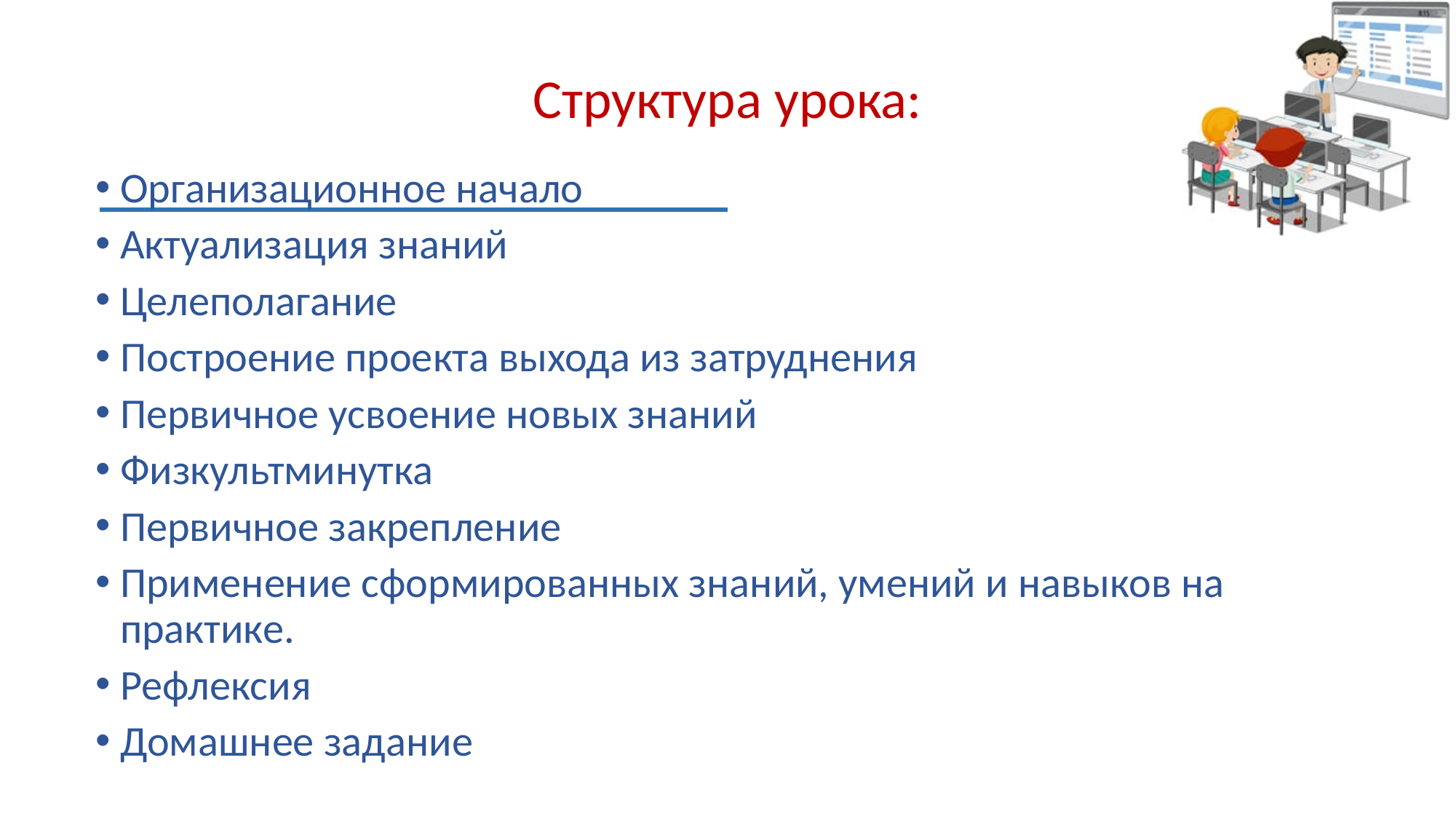

# Структура урока:
Организационное начало
Актуализация знаний
Целеполагание
Построение проекта выхода из затруднения
Первичное усвоение новых знаний
Физкультминутка
Первичное закрепление
Применение сформированных знаний, умений и навыков на практике.
Рефлексия
Домашнее задание